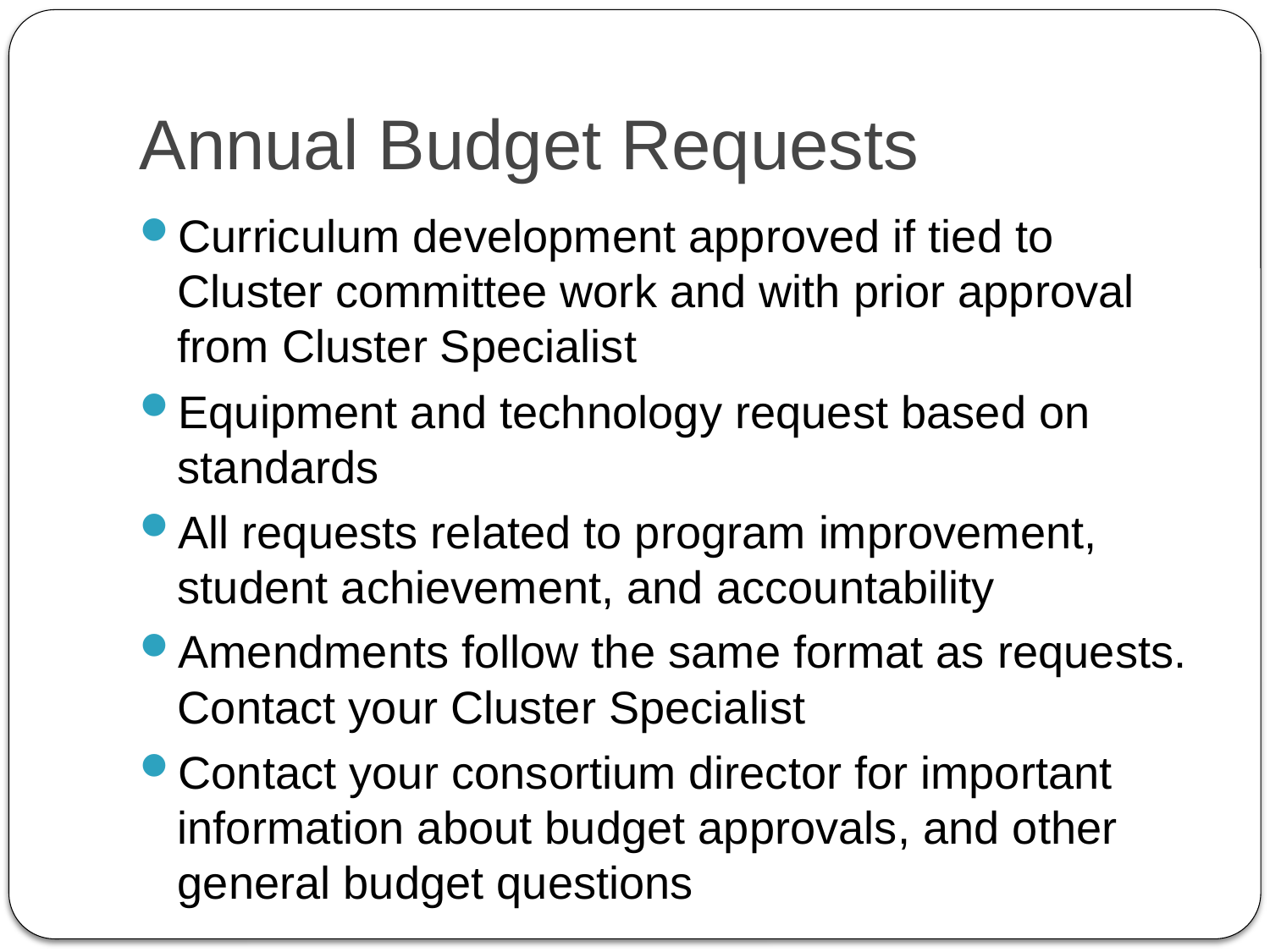

# Annual Budget Requests
Curriculum development approved if tied to Cluster committee work and with prior approval from Cluster Specialist
Equipment and technology request based on standards
All requests related to program improvement, student achievement, and accountability
Amendments follow the same format as requests. Contact your Cluster Specialist
Contact your consortium director for important information about budget approvals, and other general budget questions